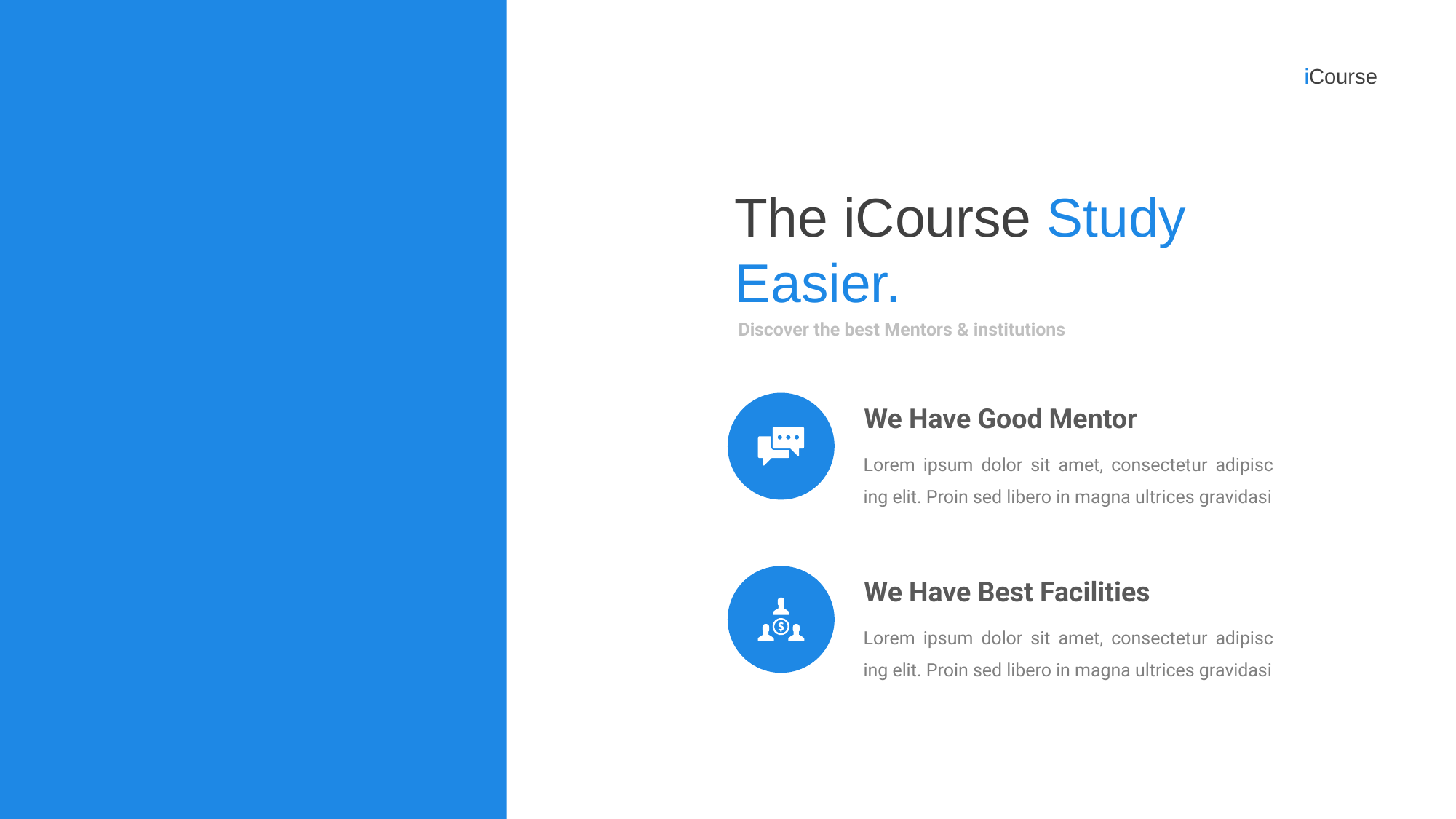

iCourse
The iCourse Study Easier.

Discover the best Mentors & institutions

We Have Good Mentor

Lorem ipsum dolor sit amet, consectetur adipisc ing elit. Proin sed libero in magna ultrices gravidasi

We Have Best Facilities

Lorem ipsum dolor sit amet, consectetur adipisc ing elit. Proin sed libero in magna ultrices gravidasi